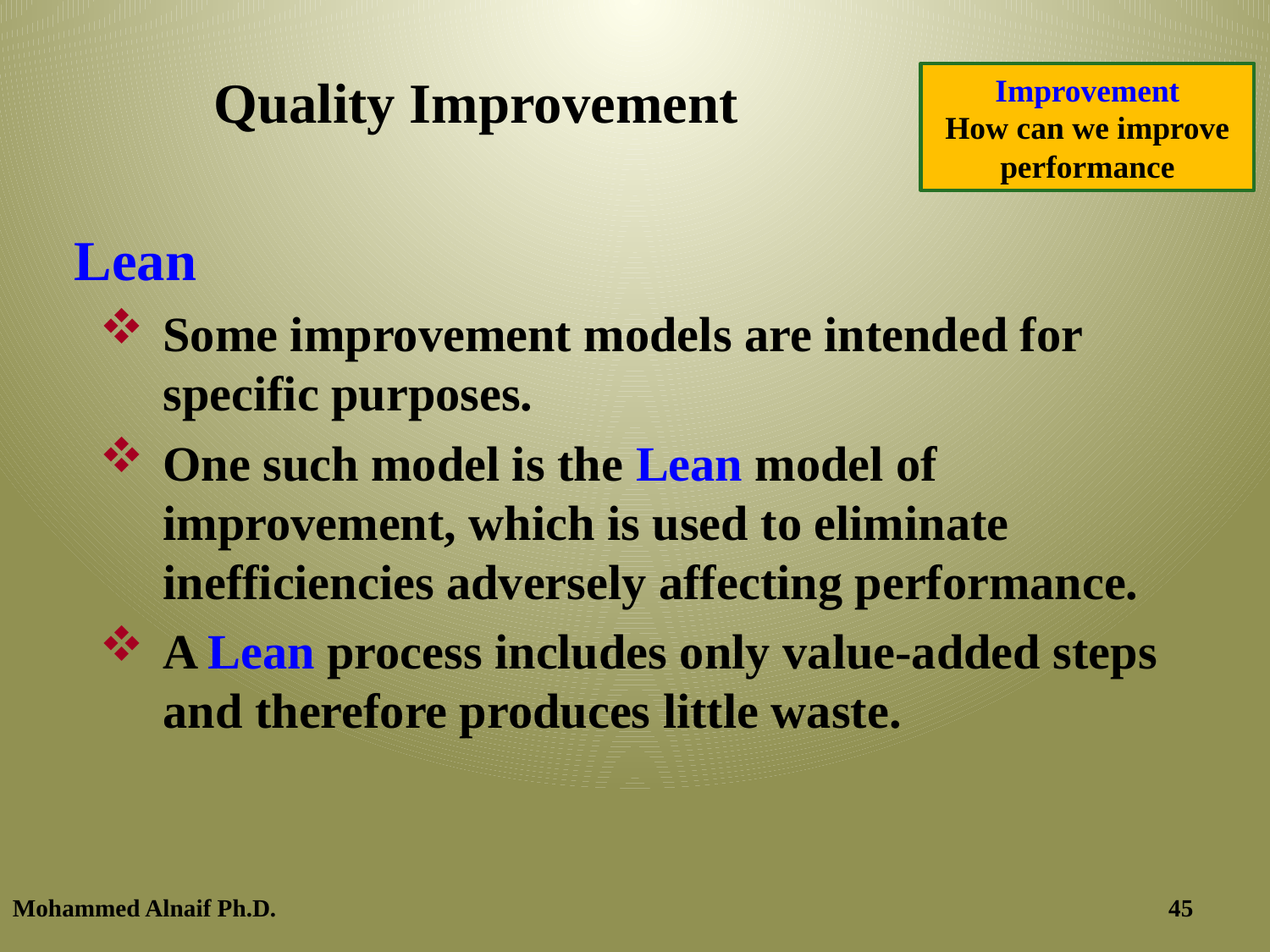

# Quality Improvement
Improvement
How can we improve performance
Lean
Some improvement models are intended for specific purposes.
One such model is the Lean model of improvement, which is used to eliminate inefficiencies adversely affecting performance.
A Lean process includes only value-added steps and therefore produces little waste.
Mohammed Alnaif Ph.D.
11/20/2016
45